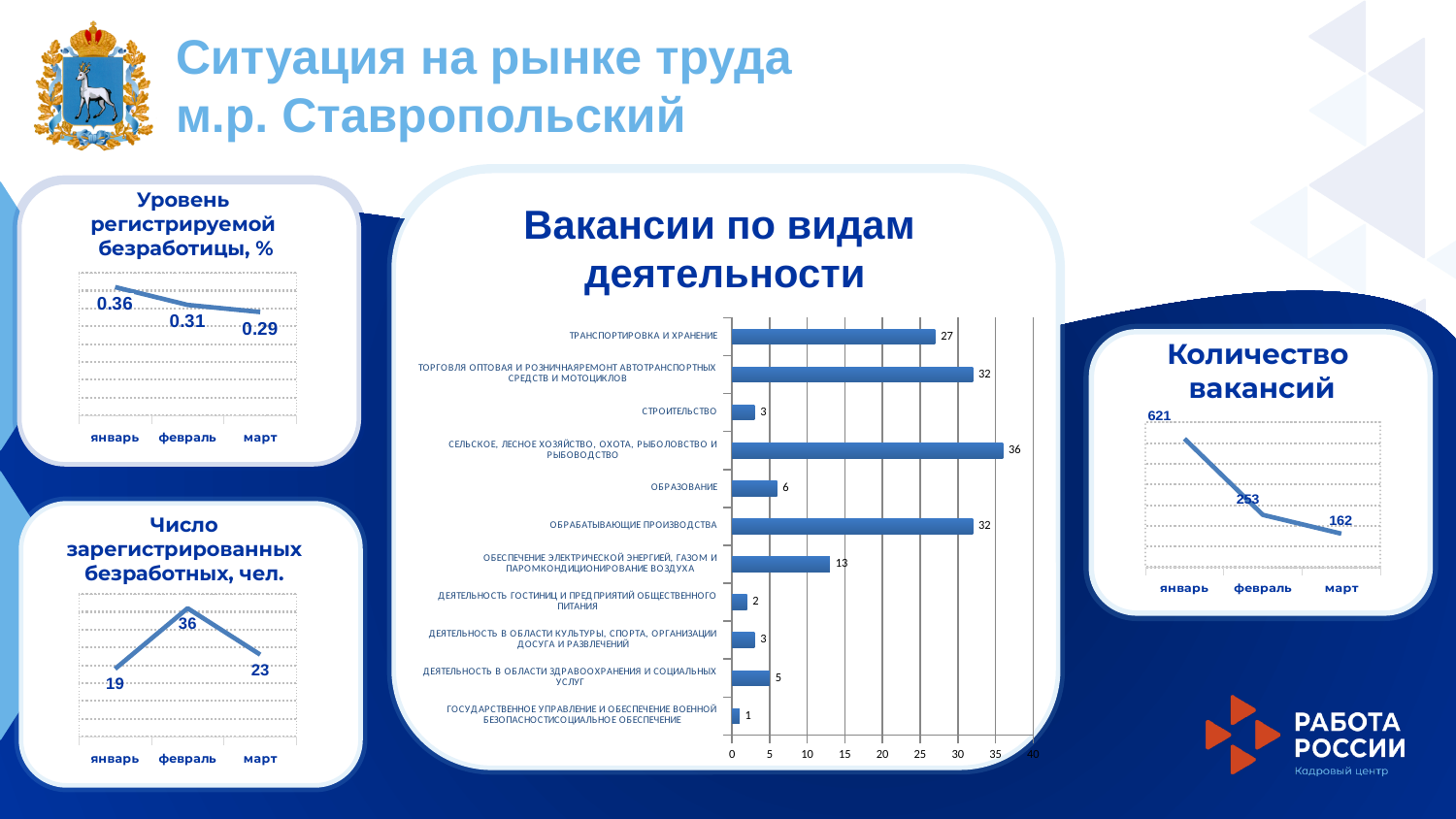

Ситуация на рынке труда
м.р. Ставропольский

Уровень
регистрируемой
безработицы, %
Вакансии по видам
деятельности

### Chart

| Category | Уровень |
|---|---|
| январь | 0.36 |
| февраль | 0.31 |
| март | 0.29 |

### Chart

| Category | 2 |
|---|---|
| ГОСУДАРСТВЕННОЕ УПРАВЛЕНИЕ И ОБЕСПЕЧЕНИЕ ВОЕННОЙ БЕЗОПАСНОСТИСОЦИАЛЬНОЕ ОБЕСПЕЧЕНИЕ | 1.0 |
| ДЕЯТЕЛЬНОСТЬ В ОБЛАСТИ ЗДРАВООХРАНЕНИЯ И СОЦИАЛЬНЫХ УСЛУГ | 5.0 |
| ДЕЯТЕЛЬНОСТЬ В ОБЛАСТИ КУЛЬТУРЫ, СПОРТА, ОРГАНИЗАЦИИ ДОСУГА И РАЗВЛЕЧЕНИЙ | 3.0 |
| ДЕЯТЕЛЬНОСТЬ ГОСТИНИЦ И ПРЕДПРИЯТИЙ ОБЩЕСТВЕННОГО ПИТАНИЯ | 2.0 |
| ОБЕСПЕЧЕНИЕ ЭЛЕКТРИЧЕСКОЙ ЭНЕРГИЕЙ, ГАЗОМ И ПАРОМКОНДИЦИОНИРОВАНИЕ ВОЗДУХА | 13.0 |
| ОБРАБАТЫВАЮЩИЕ ПРОИЗВОДСТВА | 32.0 |
| ОБРАЗОВАНИЕ | 6.0 |
| СЕЛЬСКОЕ, ЛЕСНОЕ ХОЗЯЙСТВО, ОХОТА, РЫБОЛОВСТВО И РЫБОВОДСТВО | 36.0 |
| СТРОИТЕЛЬСТВО | 3.0 |
| ТОРГОВЛЯ ОПТОВАЯ И РОЗНИЧНАЯРЕМОНТ АВТОТРАНСПОРТНЫХ СРЕДСТВ И МОТОЦИКЛОВ | 32.0 |
| ТРАНСПОРТИРОВКА И ХРАНЕНИЕ | 27.0 |
Количество
вакансий

### Chart

| Category | Ряд 1 |
|---|---|
| январь | 621.0 |
| февраль | 253.0 |
| март | 162.0 |
Число
зарегистрированных
безработных, чел.

### Chart

| Category | Ряд 1 |
|---|---|
| январь | 19.0 |
| февраль | 36.0 |
| март | 23.0 |